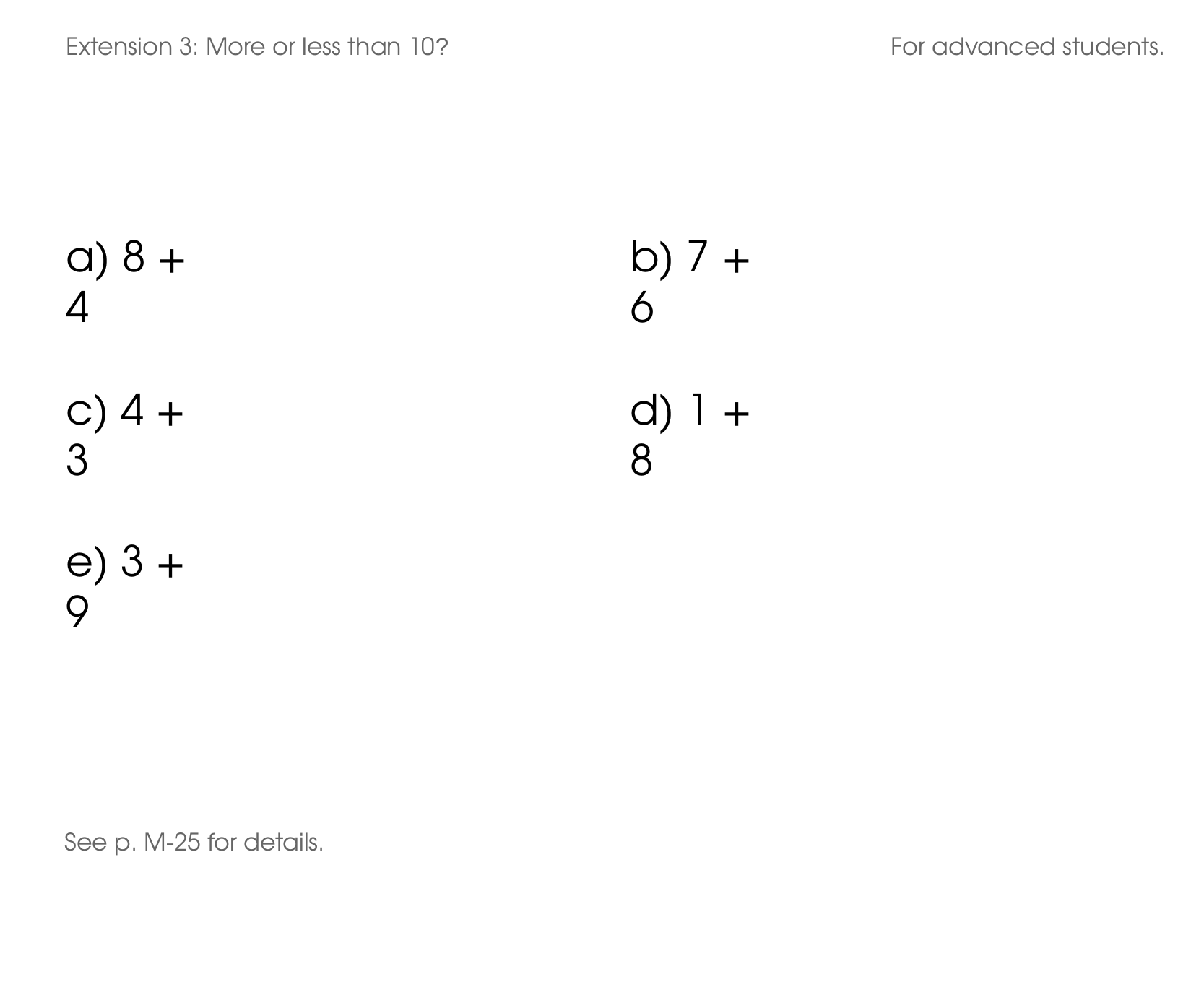

Extension 3: More or less than 10?
For advanced students.
a) 8 + 4
b) 7 + 6
c) 4 + 3
d) 1 + 8
e) 3 + 9
See p. M-25 for details.